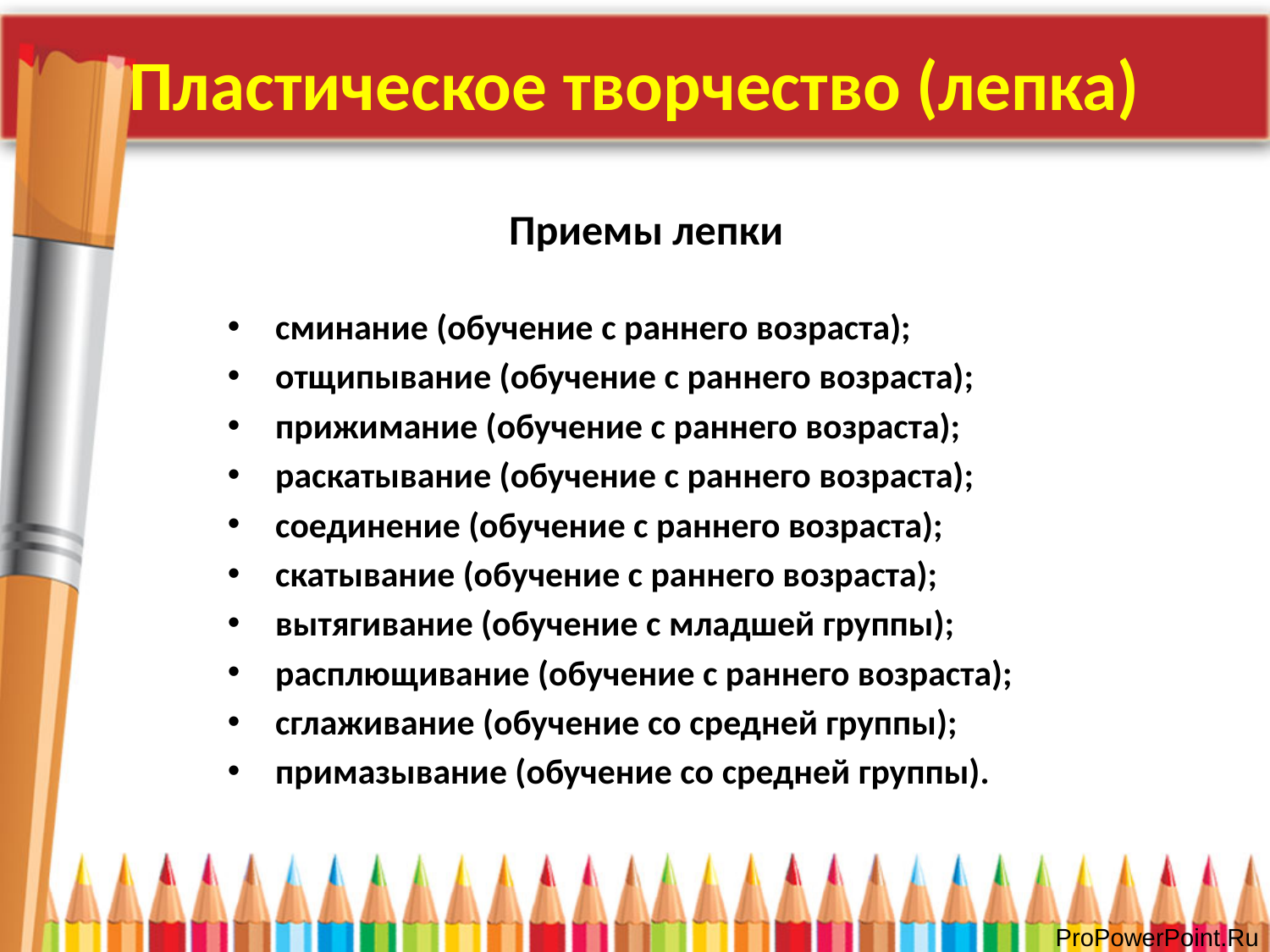

# Пластическое творчество (лепка)
Приемы лепки

сминание (обучение с раннего возраста);
отщипывание (обучение с раннего возраста);
прижимание (обучение с раннего возраста);
раскатывание (обучение с раннего возраста);
соединение (обучение с раннего возраста);
скатывание (обучение с раннего возраста);
вытягивание (обучение с младшей группы);
расплющивание (обучение с раннего возраста);
сглаживание (обучение со средней группы);
примазывание (обучение со средней группы).